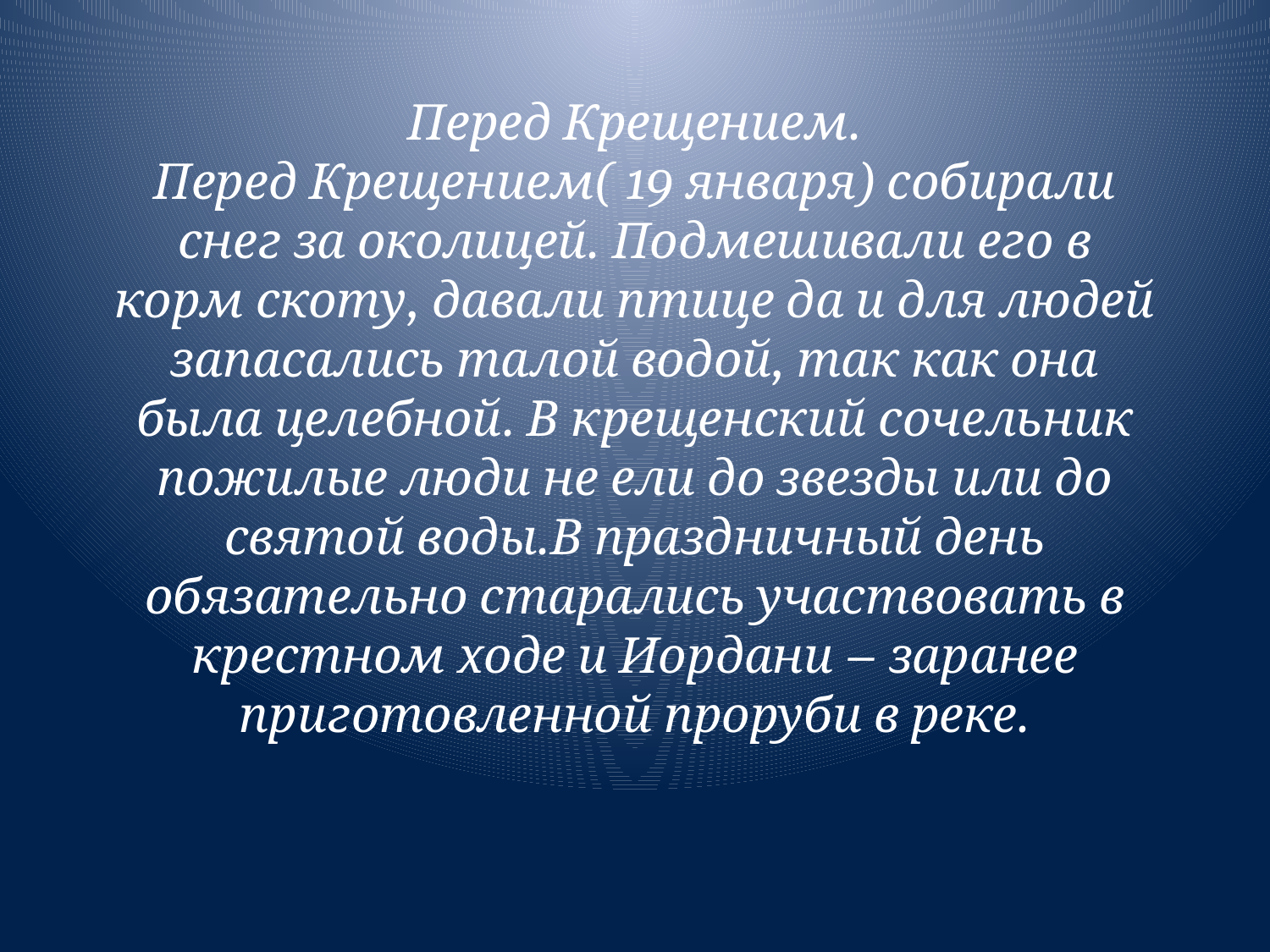

# Перед Крещением. Перед Крещением( 19 января) собирали снег за околицей. Подмешивали его в корм скоту, давали птице да и для людей запасались талой водой, так как она была целебной. В крещенский сочельник пожилые люди не ели до звезды или до святой воды.В праздничный день обязательно старались участвовать в крестном ходе и Иордани – заранее приготовленной проруби в реке.